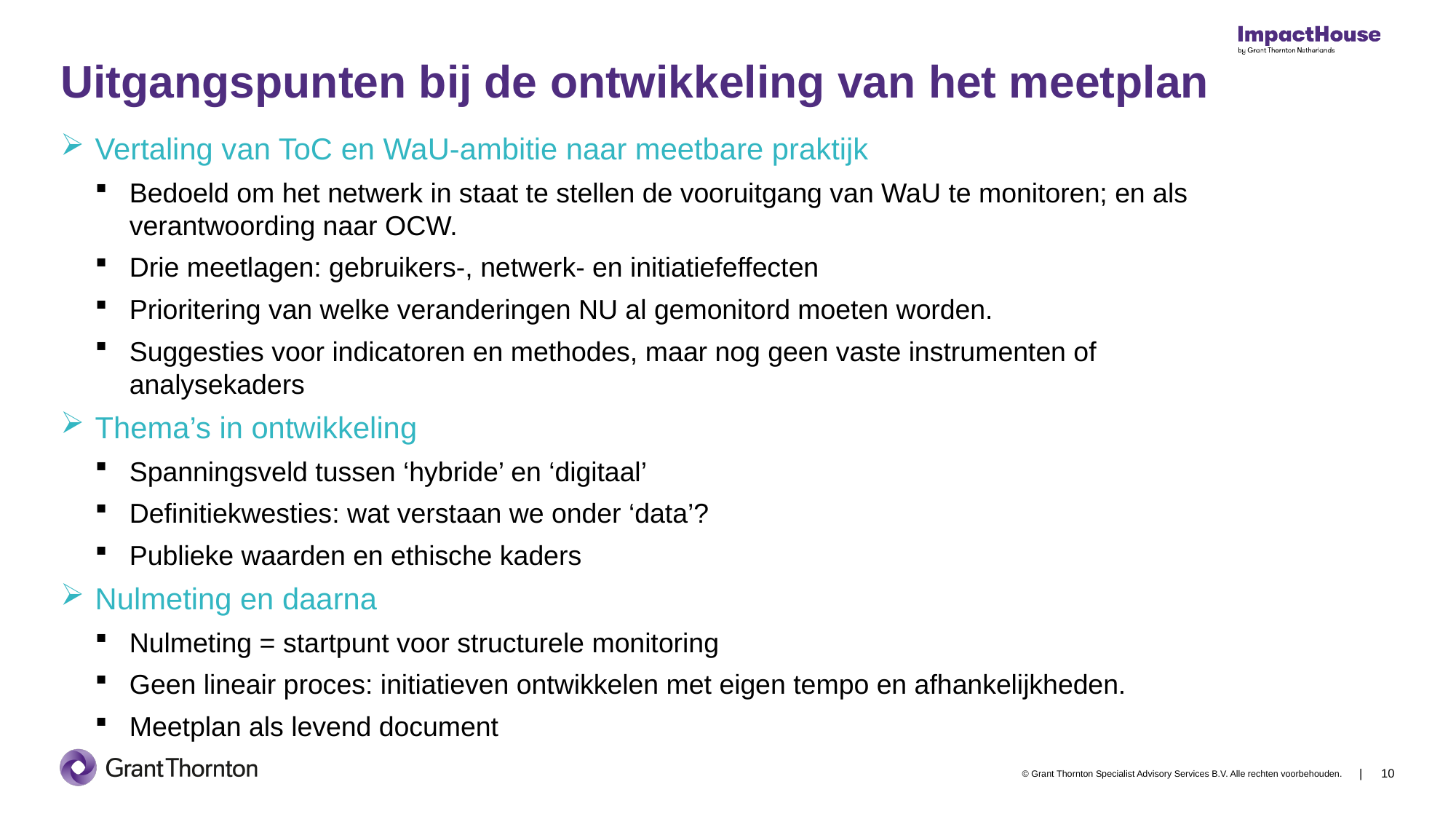

# Uitgangspunten bij de ontwikkeling van het meetplan
Vertaling van ToC en WaU-ambitie naar meetbare praktijk
Bedoeld om het netwerk in staat te stellen de vooruitgang van WaU te monitoren; en als verantwoording naar OCW.
Drie meetlagen: gebruikers-, netwerk- en initiatiefeffecten
Prioritering van welke veranderingen NU al gemonitord moeten worden.
Suggesties voor indicatoren en methodes, maar nog geen vaste instrumenten of analysekaders
Thema’s in ontwikkeling
Spanningsveld tussen ‘hybride’ en ‘digitaal’
Definitiekwesties: wat verstaan we onder ‘data’?
Publieke waarden en ethische kaders
Nulmeting en daarna
Nulmeting = startpunt voor structurele monitoring
Geen lineair proces: initiatieven ontwikkelen met eigen tempo en afhankelijkheden.
Meetplan als levend document

10